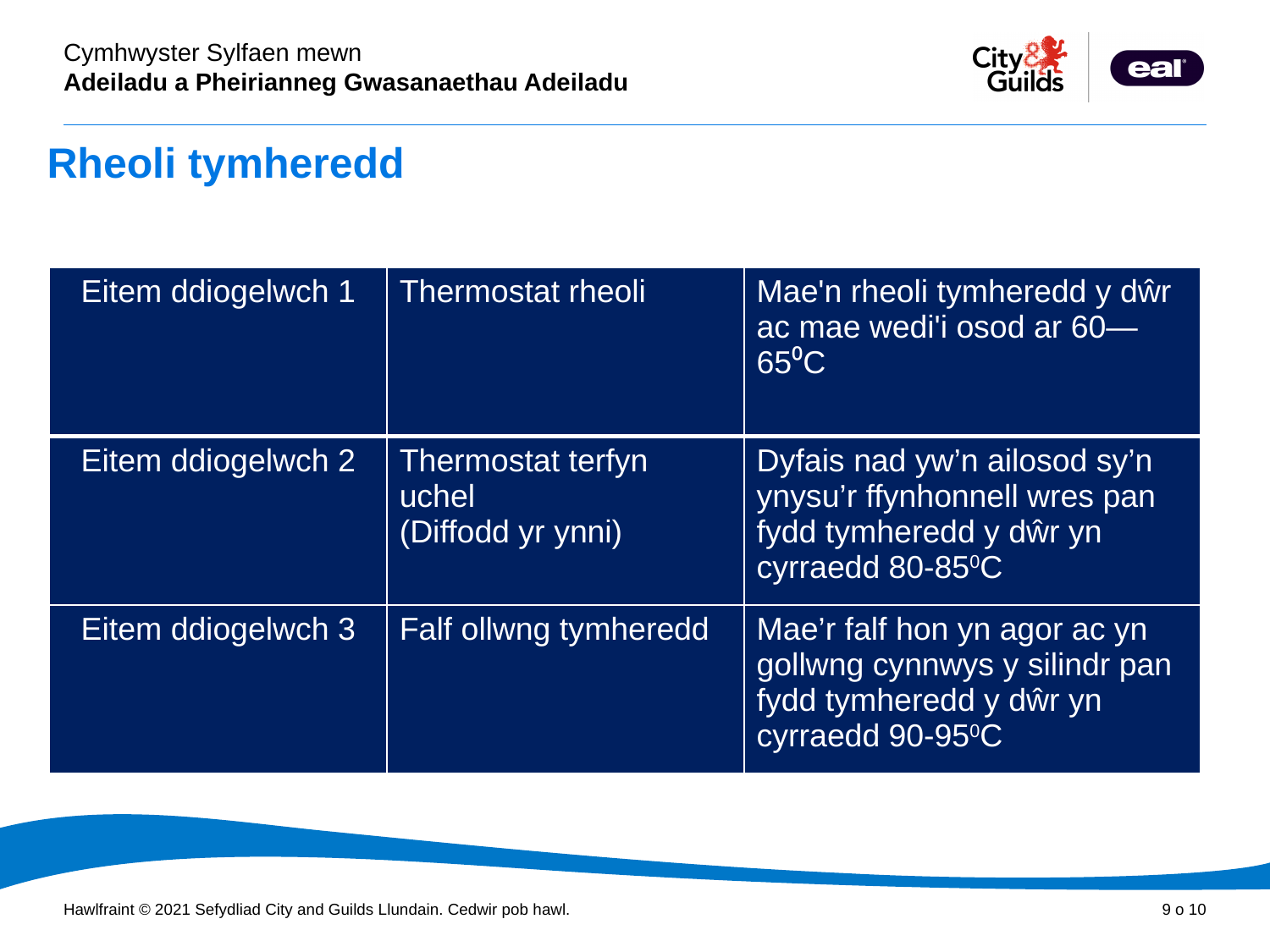

Rheoli tymheredd
| Eitem ddiogelwch 1 | Thermostat rheoli | Mae'n rheoli tymheredd y dŵr ac mae wedi'i osod ar 60—65⁰C |
| --- | --- | --- |
| Eitem ddiogelwch 2 | Thermostat terfyn uchel (Diffodd yr ynni) | Dyfais nad yw’n ailosod sy’n ynysu’r ffynhonnell wres pan fydd tymheredd y dŵr yn cyrraedd 80-850C |
| Eitem ddiogelwch 3 | Falf ollwng tymheredd | Mae’r falf hon yn agor ac yn gollwng cynnwys y silindr pan fydd tymheredd y dŵr yn cyrraedd 90-950C |